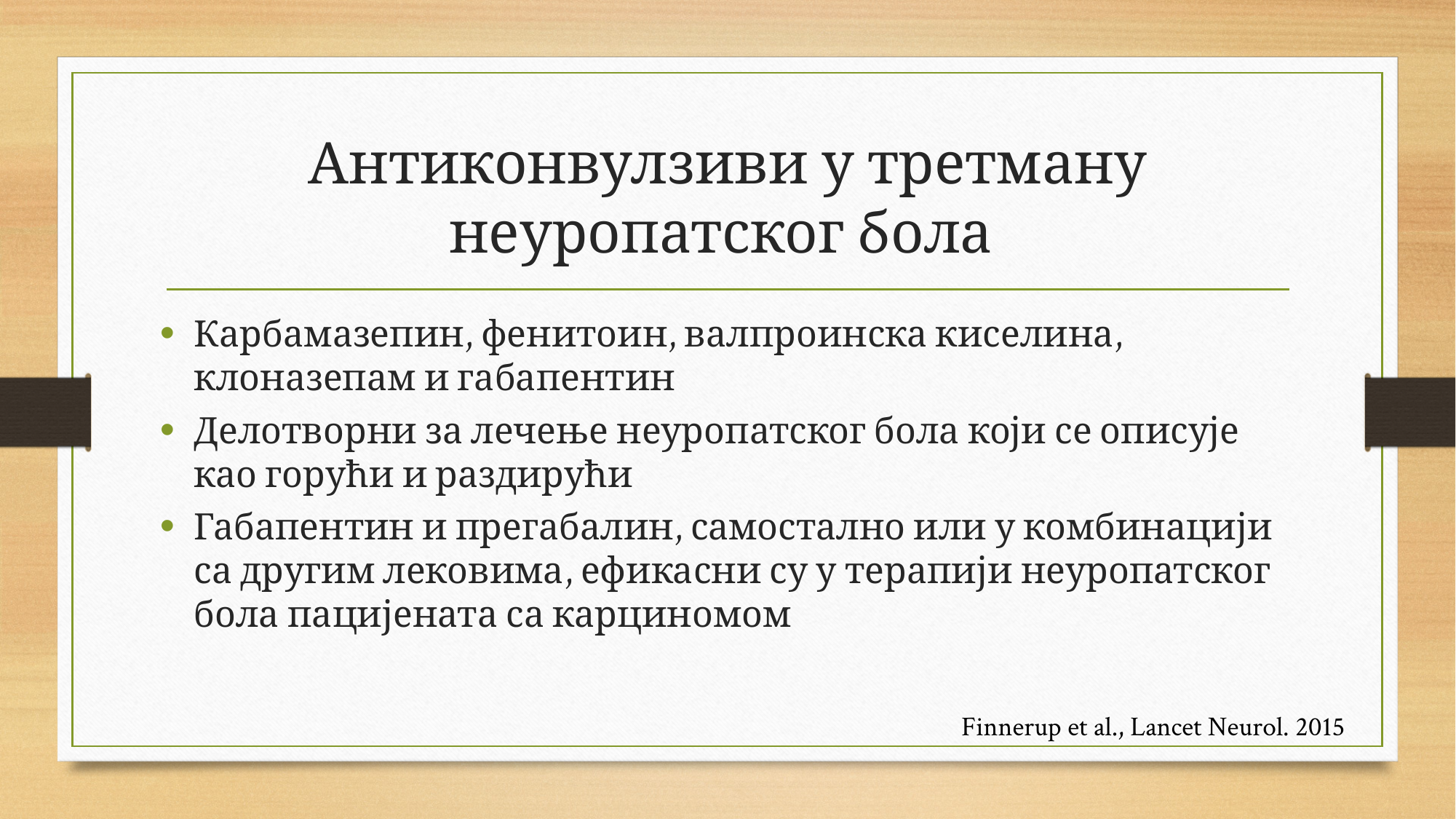

# Антиконвулзиви у третману неуропатског бола
Карбамазепин, фенитоин, валпроинска киселина, клоназепам и габапентин
Делотворни за лечење неуропатског бола који се описује као горући и раздирући
Габапентин и прегабалин, самостално или у комбинацији са другим лековима, ефикасни су у терапији неуропатског бола пацијената са карциномом
Finnerup et al., Lancet Neurol. 2015